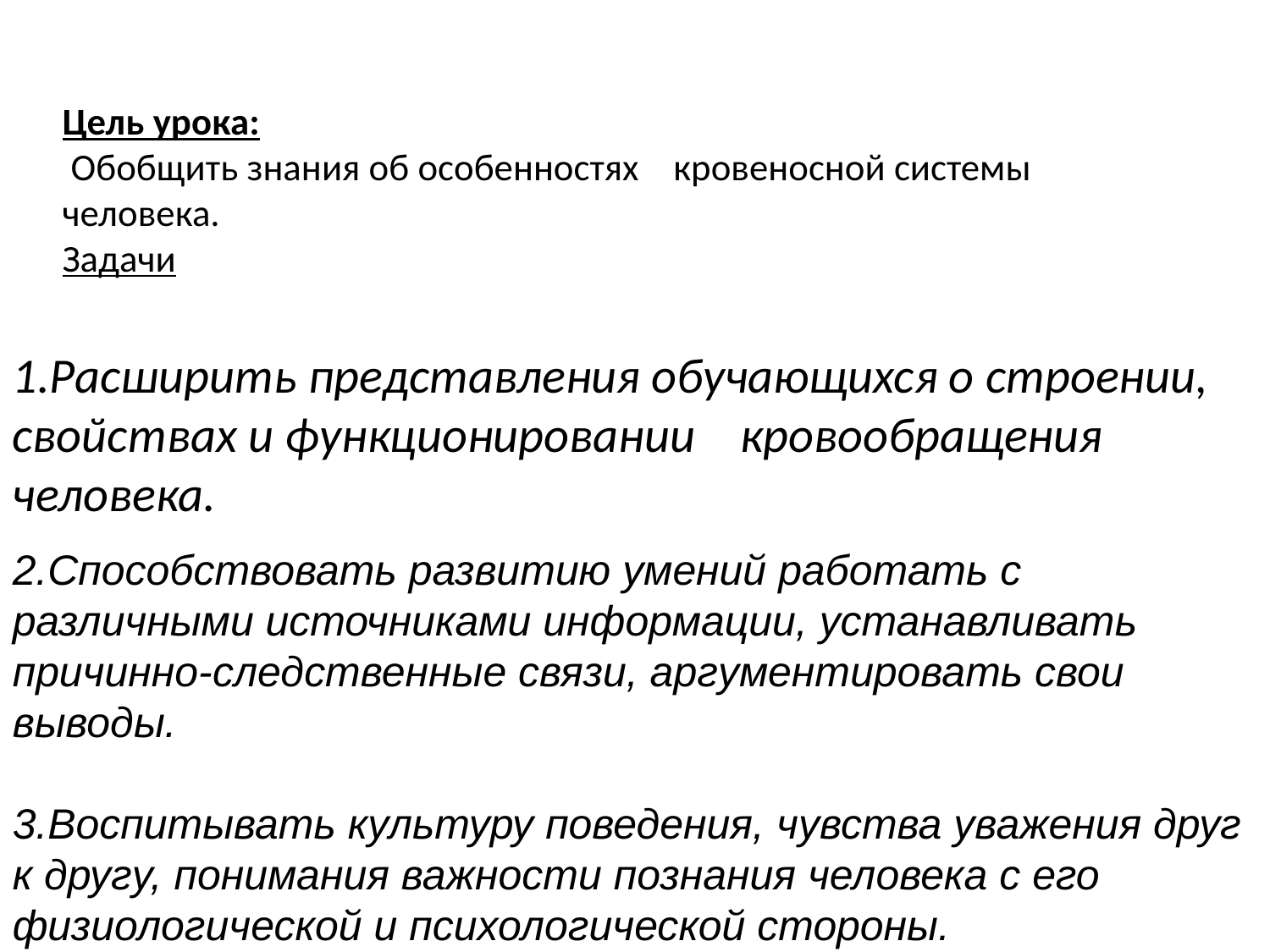

# Цель урока: Обобщить знания об особенностях    кровеносной системы  человека. Задачи
1.Расширить представления обучающихся о строении, свойствах и функционировании    кровообращения  человека.

2.Способствовать развитию умений работать с различными источниками информации, устанавливать причинно-следственные связи, аргументировать свои выводы.

3.Воспитывать культуру поведения, чувства уважения друг к другу, понимания важности познания человека с его физиологической и психологической стороны.